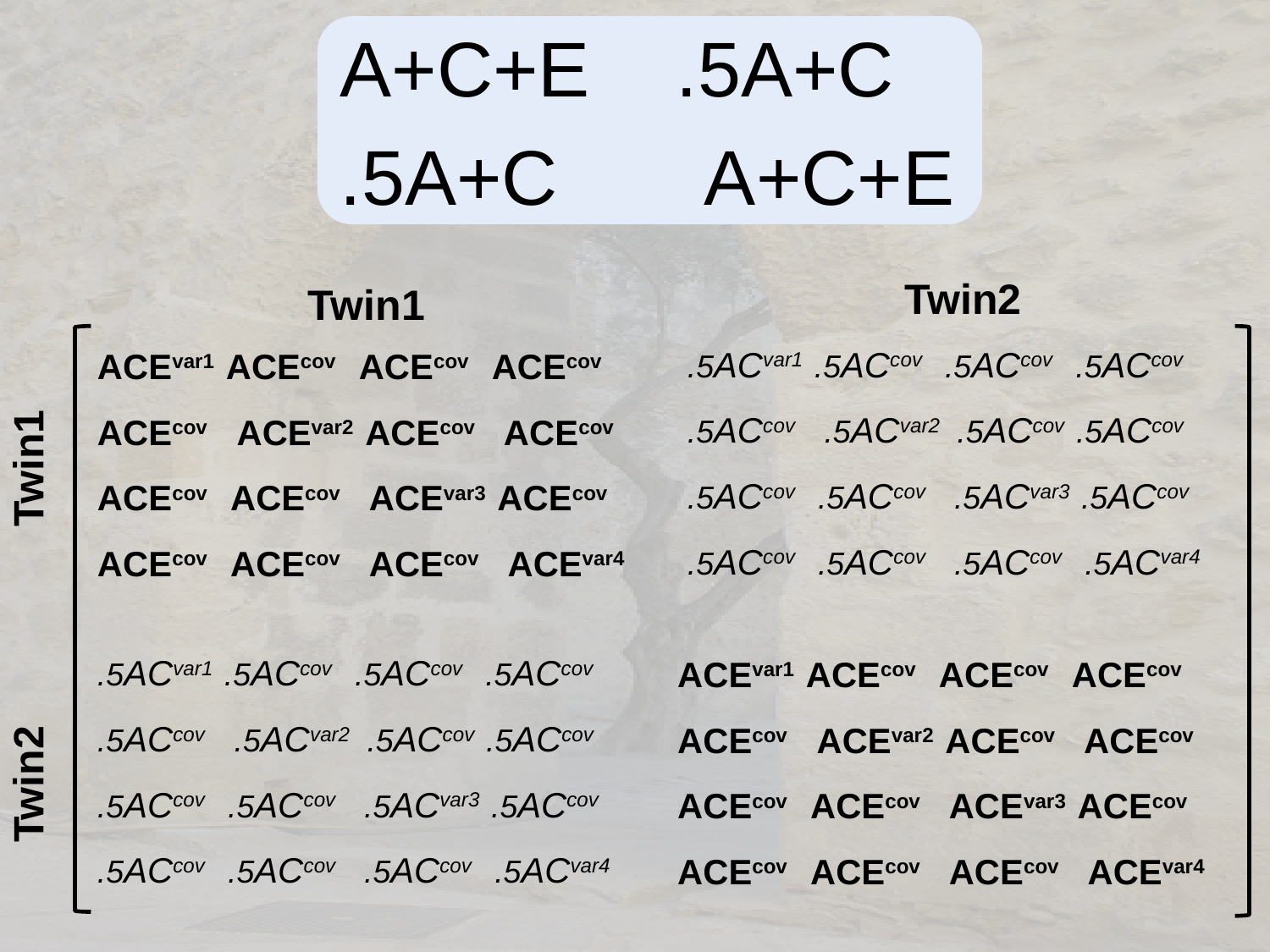

A+C+E    .5A+C
.5A+C       A+C+E
Twin2
Twin1

.5ACvar1  .5ACcov    .5ACcov    .5ACcov
.5ACcov   .5ACvar2   .5ACcov  .5ACcov
.5ACcov    .5ACcov     .5ACvar3  .5ACcov
.5ACcov    .5ACcov     .5ACcov    .5ACvar4
ACEvar1  ACEcov    ACEcov    ACEcov
ACEcov   ACEvar2  ACEcov     ACEcov
ACEcov    ACEcov     ACEvar3  ACEcov
ACEcov    ACEcov     ACEcov     ACEvar4
Twin1
.5ACvar1  .5ACcov    .5ACcov    .5ACcov
.5ACcov   .5ACvar2   .5ACcov  .5ACcov
.5ACcov    .5ACcov     .5ACvar3  .5ACcov
.5ACcov    .5ACcov     .5ACcov    .5ACvar4
ACEvar1  ACEcov    ACEcov    ACEcov
ACEcov   ACEvar2  ACEcov     ACEcov
ACEcov    ACEcov     ACEvar3  ACEcov
ACEcov    ACEcov     ACEcov     ACEvar4
Twin2